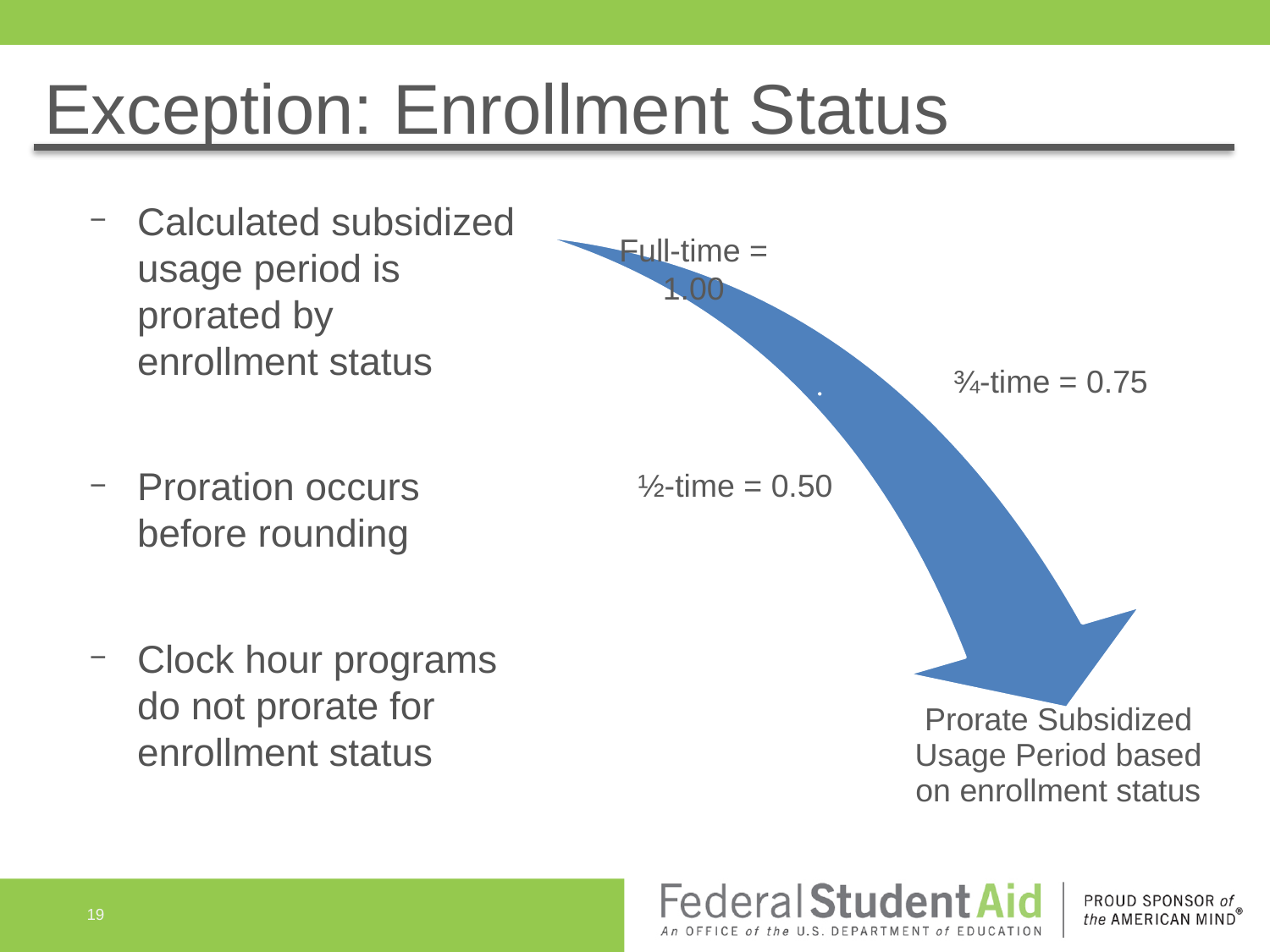

# Exception: Enrollment Status
Calculated subsidized usage period is prorated by enrollment status

Proration occurs before rounding

Clock hour programs do not prorate for enrollment status

¾-time = 0.75
½-time = 0.50
Prorate Subsidized Usage Period based on enrollment status
Full-time = 1.00
19